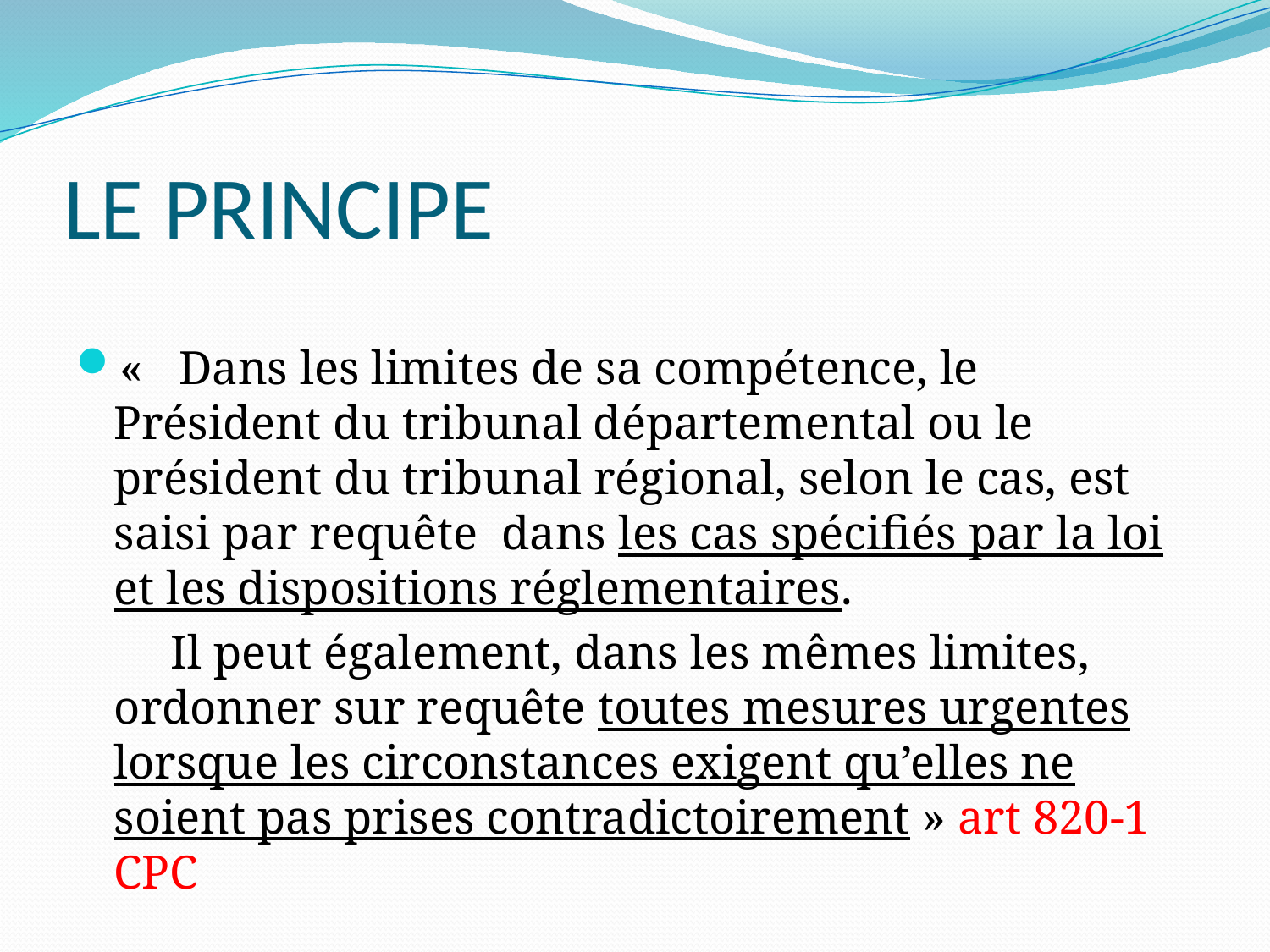

# LE PRINCIPE

«   Dans les limites de sa compétence, le Président du tribunal départemental ou le président du tribunal régional, selon le cas, est saisi par requête  dans les cas spécifiés par la loi et les dispositions réglementaires.
        Il peut également, dans les mêmes limites, ordonner sur requête toutes mesures urgentes lorsque les circonstances exigent qu’elles ne soient pas prises contradictoirement » art 820-1 CPC